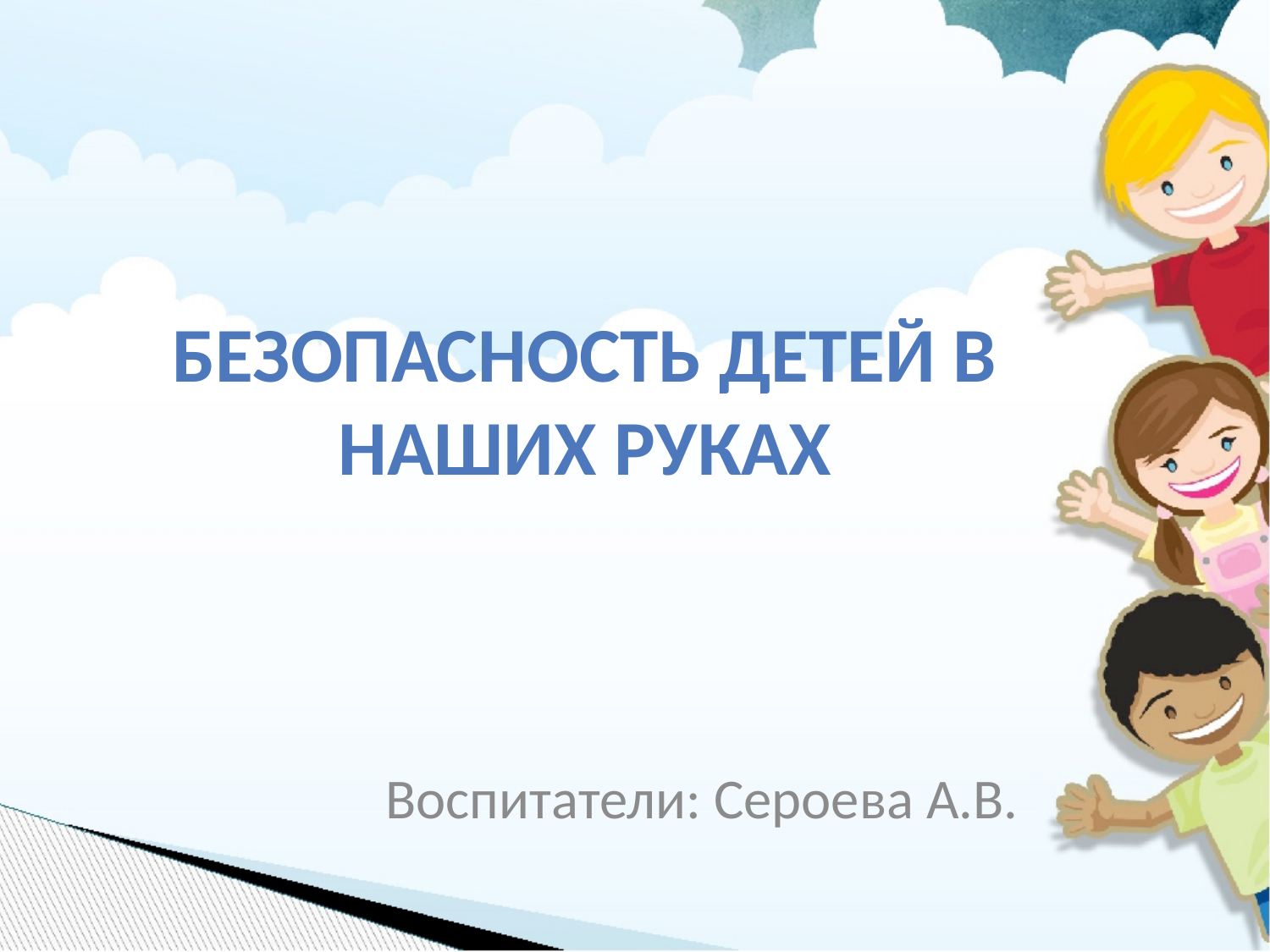

# Безопасность детей в наших руках
Воспитатели: Сероева А.В.